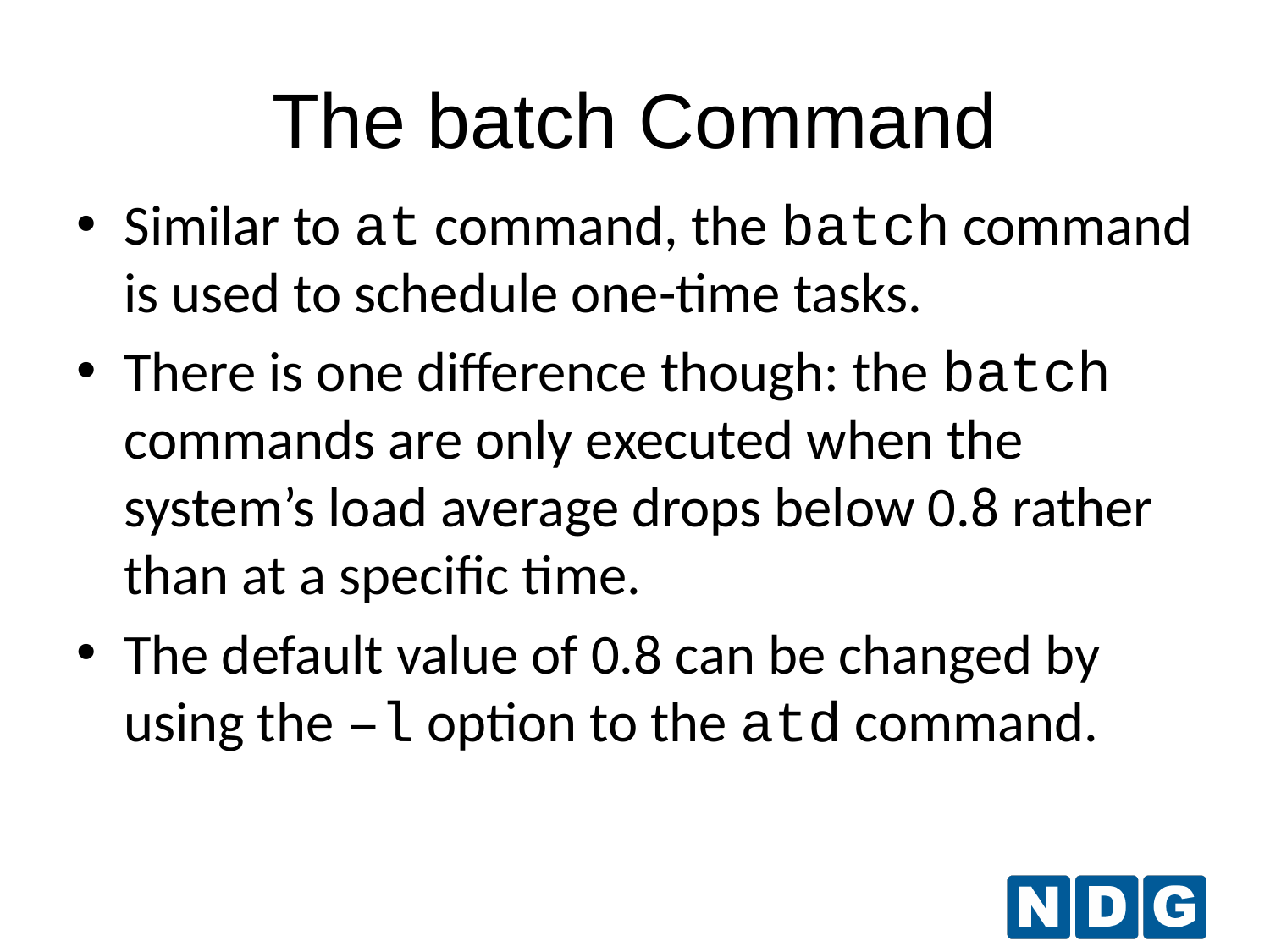

The batch Command
Similar to at command, the batch command is used to schedule one-time tasks.
There is one difference though: the batch commands are only executed when the system’s load average drops below 0.8 rather than at a specific time.
The default value of 0.8 can be changed by using the –l option to the atd command.